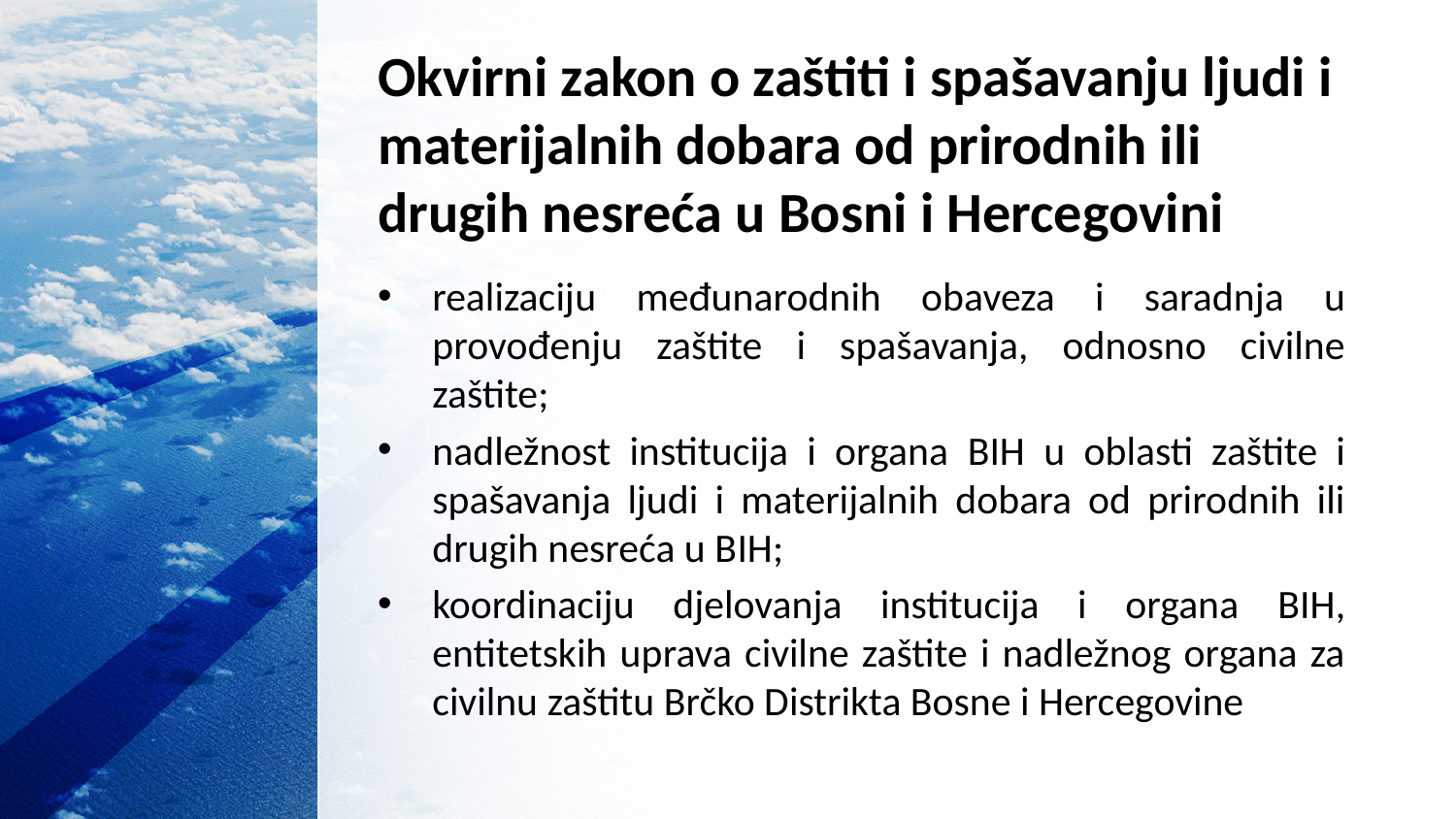

# Okvirni zakon o zaštiti i spašavanju ljudi i  materijalnih dobara od prirodnih ili  drugih nesreća u Bosni i Hercegovini
realizaciju međunarodnih obaveza i saradnja u provođenju zaštite i spašavanja, odnosno civilne zaštite;
nadležnost institucija i organa BIH u oblasti zaštite i spašavanja ljudi i materijalnih dobara od prirodnih ili drugih nesreća u BIH;
koordinaciju djelovanja institucija i organa BIH, entitetskih uprava civilne zaštite i nadležnog organa za civilnu zaštitu Brčko Distrikta Bosne i Hercegovine